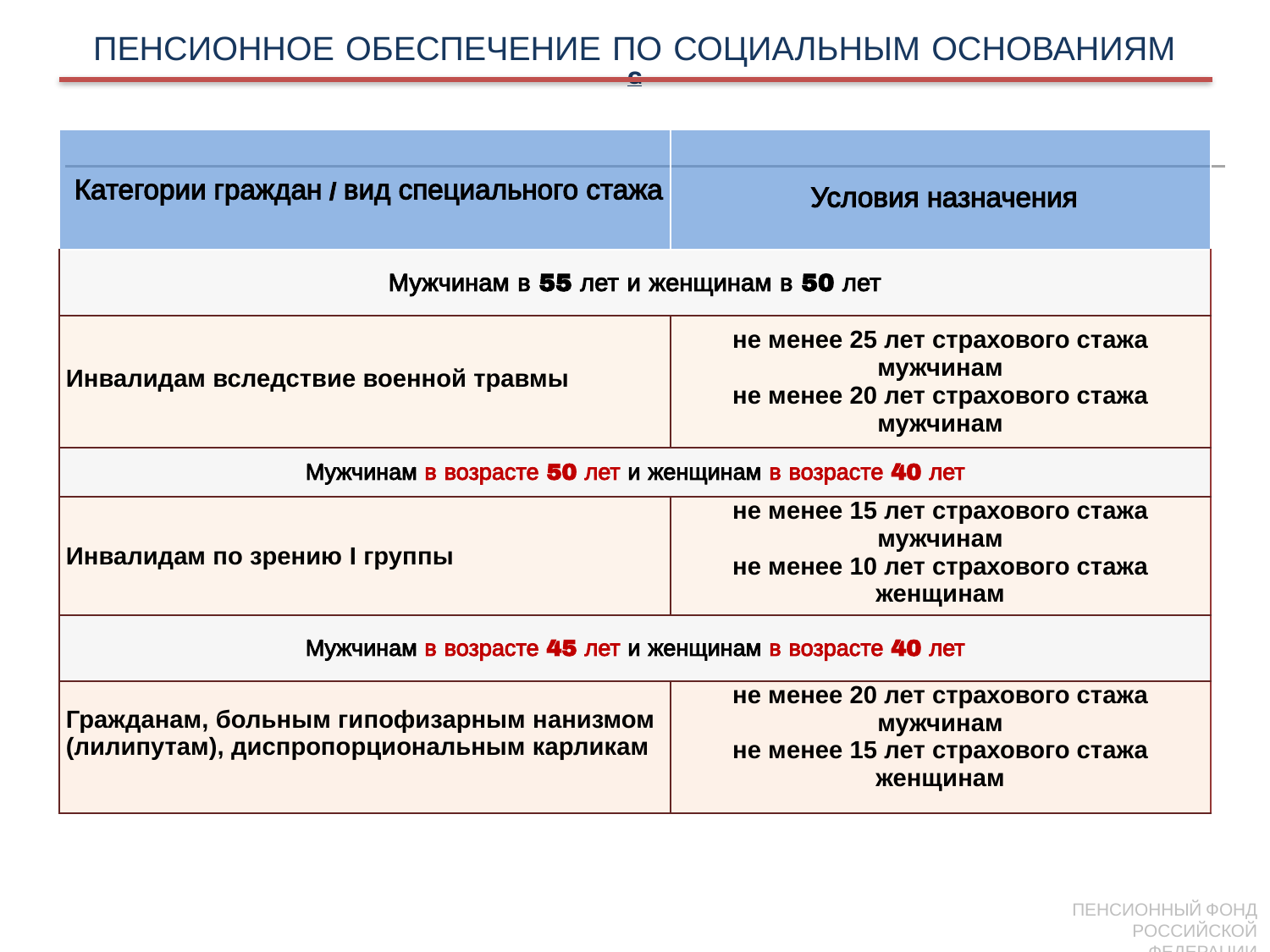

ПЕНСИОННОЕ ОБЕСПЕЧЕНИЕ ПО СОЦИАЛЬНЫМ ОСНОВАНИЯМ
G
| Категории граждан / вид специального стажа | Условия назначения |
| --- | --- |
| Мужчинам в 55 лет и женщинам в 50 лет |  |
| Инвалидам вследствие военной травмы | не менее 25 лет страхового стажа мужчинам не менее 20 лет страхового стажа мужчинам |
| Мужчинам в возрасте 50 лет и женщинам в возрасте 40 лет |  |
| Инвалидам по зрению I группы | не менее 15 лет страхового стажа мужчинам не менее 10 лет страхового стажа женщинам |
| Мужчинам в возрасте 45 лет и женщинам в возрасте 40 лет |  |
| Гражданам, больным гипофизарным нанизмом (лилипутам), диспропорциональным карликам | не менее 20 лет страхового стажа мужчинам не менее 15 лет страхового стажа женщинам |